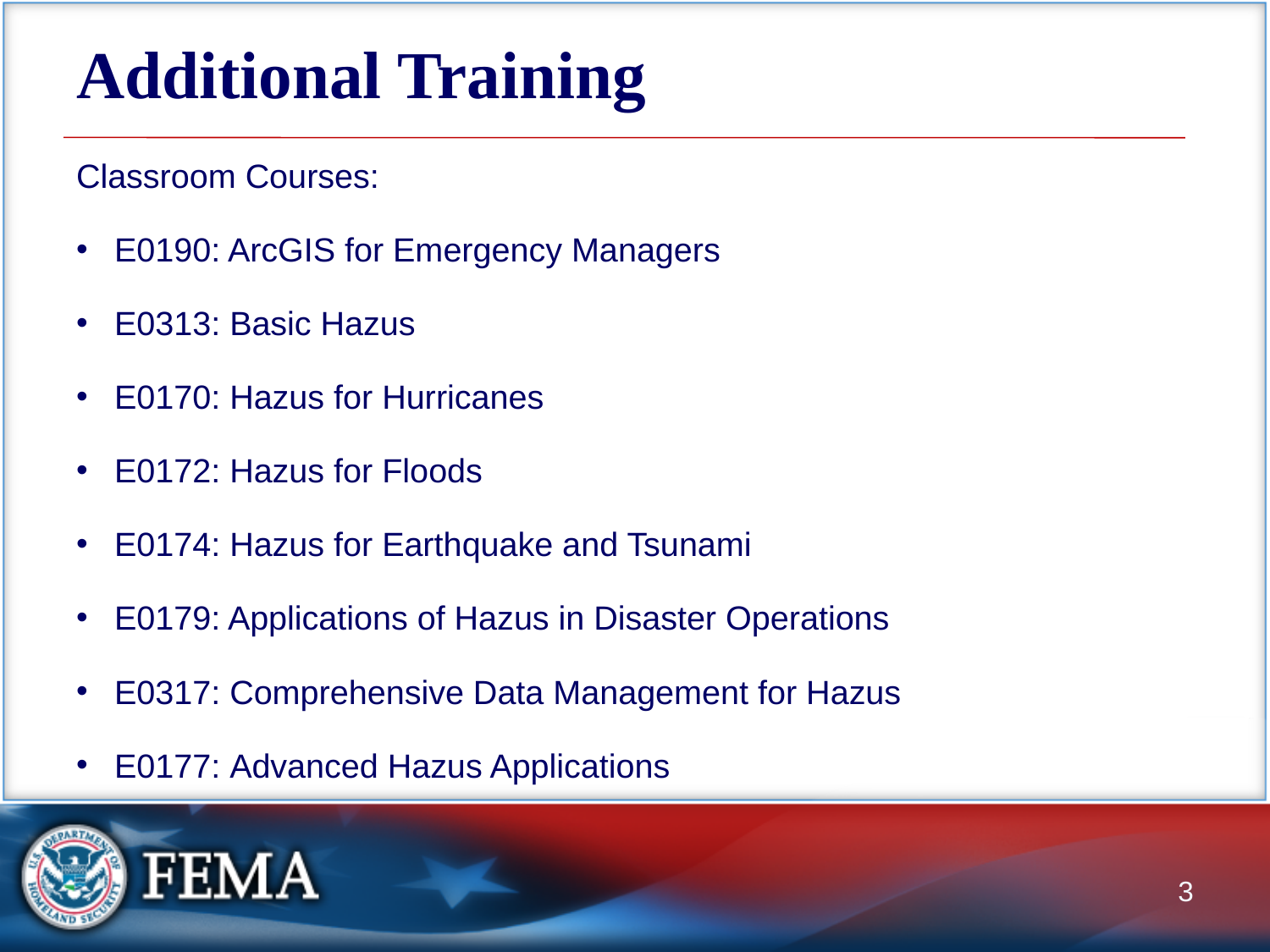

# Additional Training
Classroom Courses:
E0190: ArcGIS for Emergency Managers
E0313: Basic Hazus
E0170: Hazus for Hurricanes
E0172: Hazus for Floods
E0174: Hazus for Earthquake and Tsunami
E0179: Applications of Hazus in Disaster Operations
E0317: Comprehensive Data Management for Hazus
E0177: Advanced Hazus Applications
3